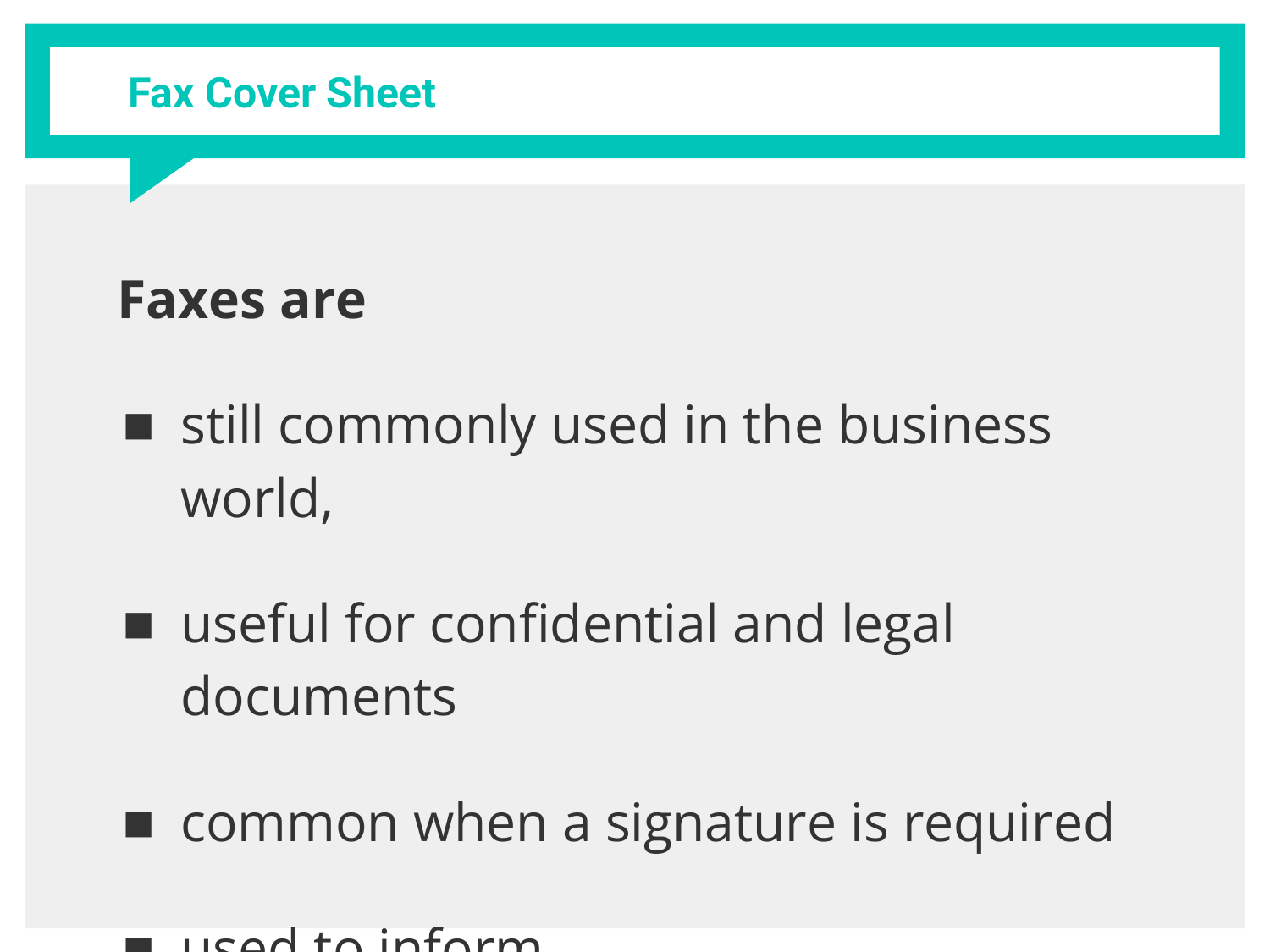

# Fax Cover Sheet
Faxes are
still commonly used in the business world,
useful for confidential and legal documents
common when a signature is required
used to inform